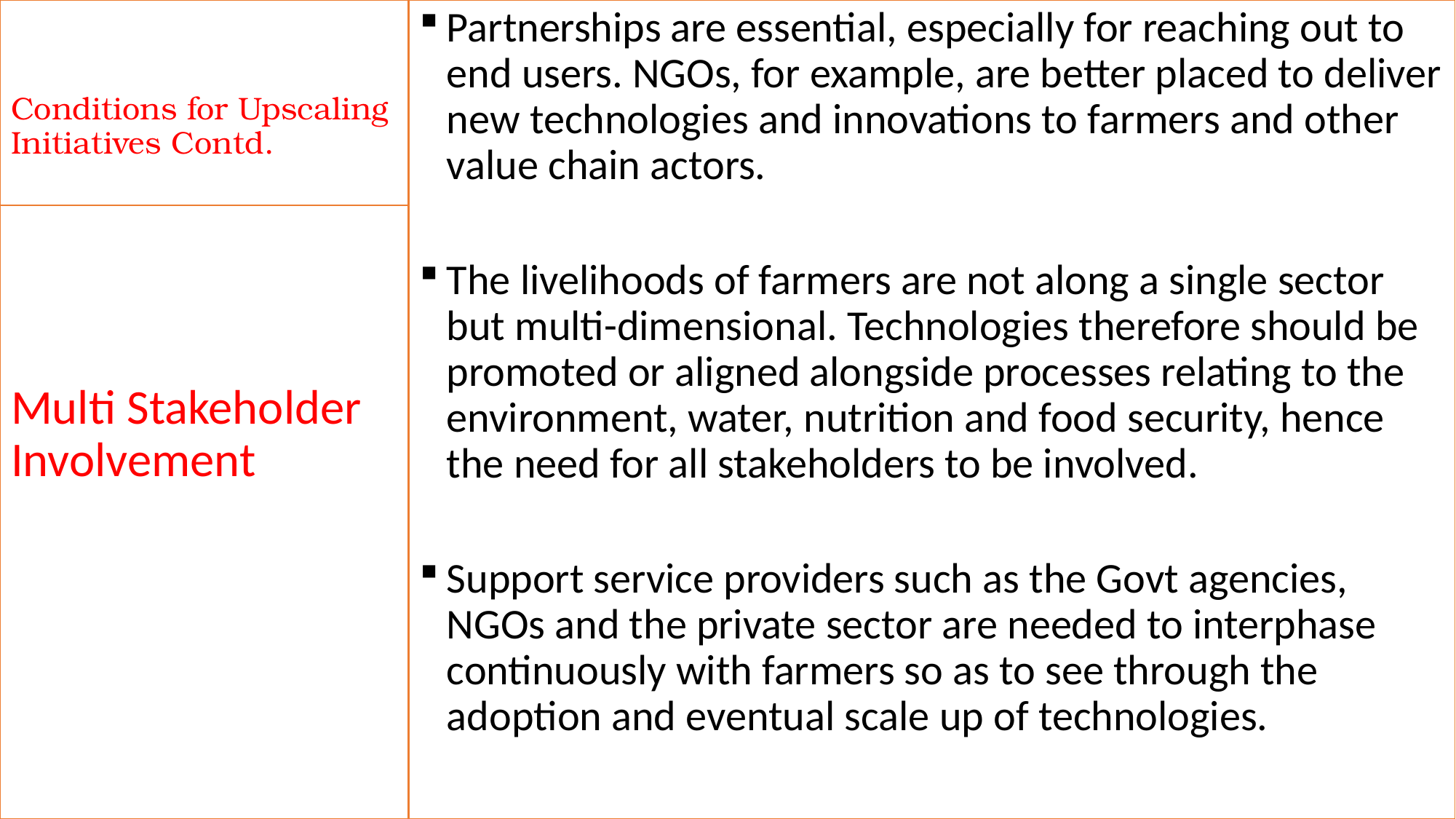

Partnerships are essential, especially for reaching out to end users. NGOs, for example, are better placed to deliver new technologies and innovations to farmers and other value chain actors.

The livelihoods of farmers are not along a single sector but multi-dimensional. Technologies therefore should be promoted or aligned alongside processes relating to the environment, water, nutrition and food security, hence the need for all stakeholders to be involved.

Support service providers such as the Govt agencies, NGOs and the private sector are needed to interphase continuously with farmers so as to see through the adoption and eventual scale up of technologies.

# Conditions for Upscaling Initiatives Contd.

Multi Stakeholder Involvement